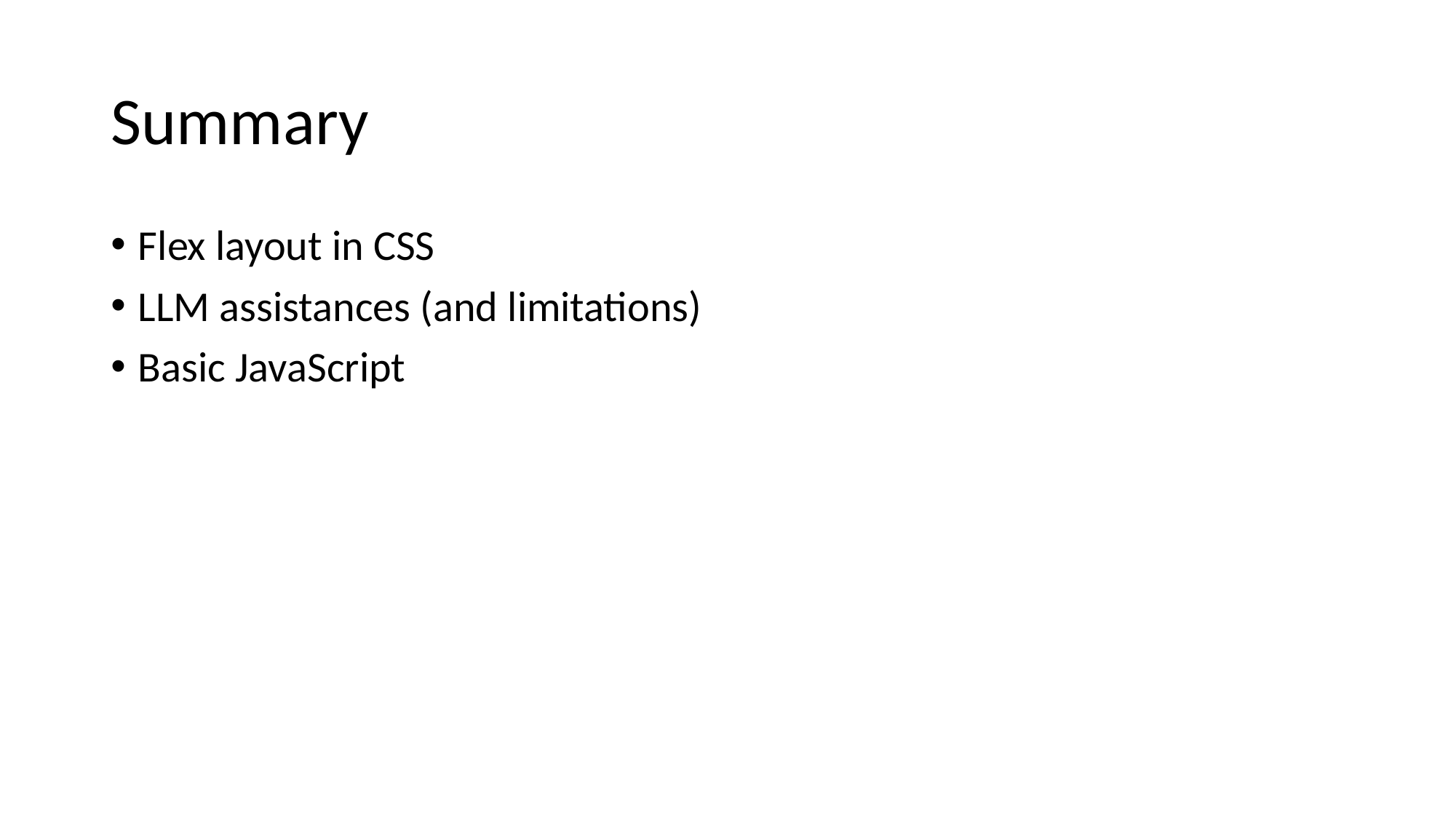

# Summary
Flex layout in CSS
LLM assistances (and limitations)
Basic JavaScript